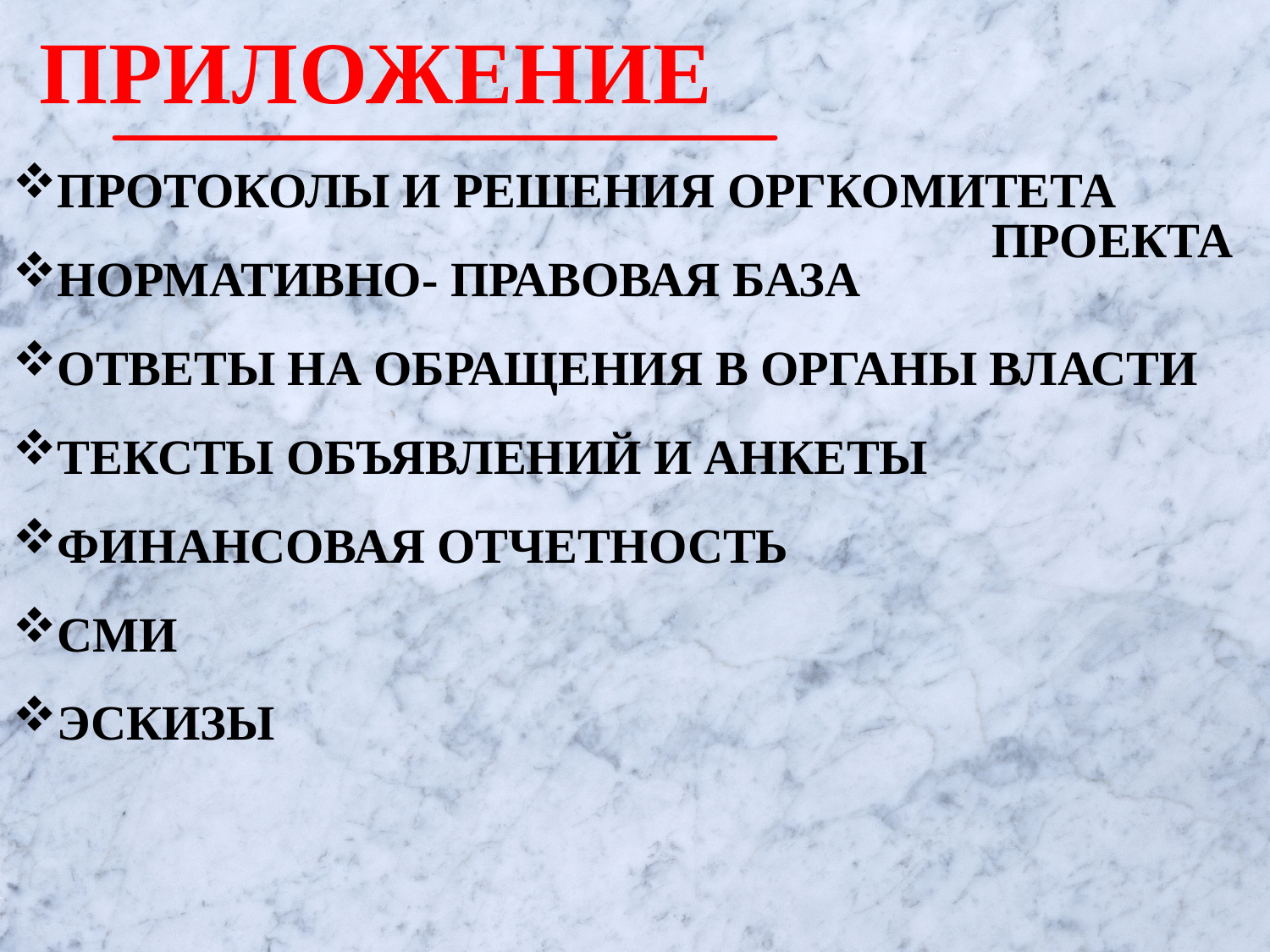

ПРИЛОЖЕНИЕ
ПРОТОКОЛЫ И РЕШЕНИЯ ОРГКОМИТЕТА

НОРМАТИВНО- ПРАВОВАЯ БАЗА

ОТВЕТЫ НА ОБРАЩЕНИЯ В ОРГАНЫ ВЛАСТИ

ТЕКСТЫ ОБЪЯВЛЕНИЙ И АНКЕТЫ

ФИНАНСОВАЯ ОТЧЕТНОСТЬ

СМИ

ЭСКИЗЫ
ПРОЕКТА